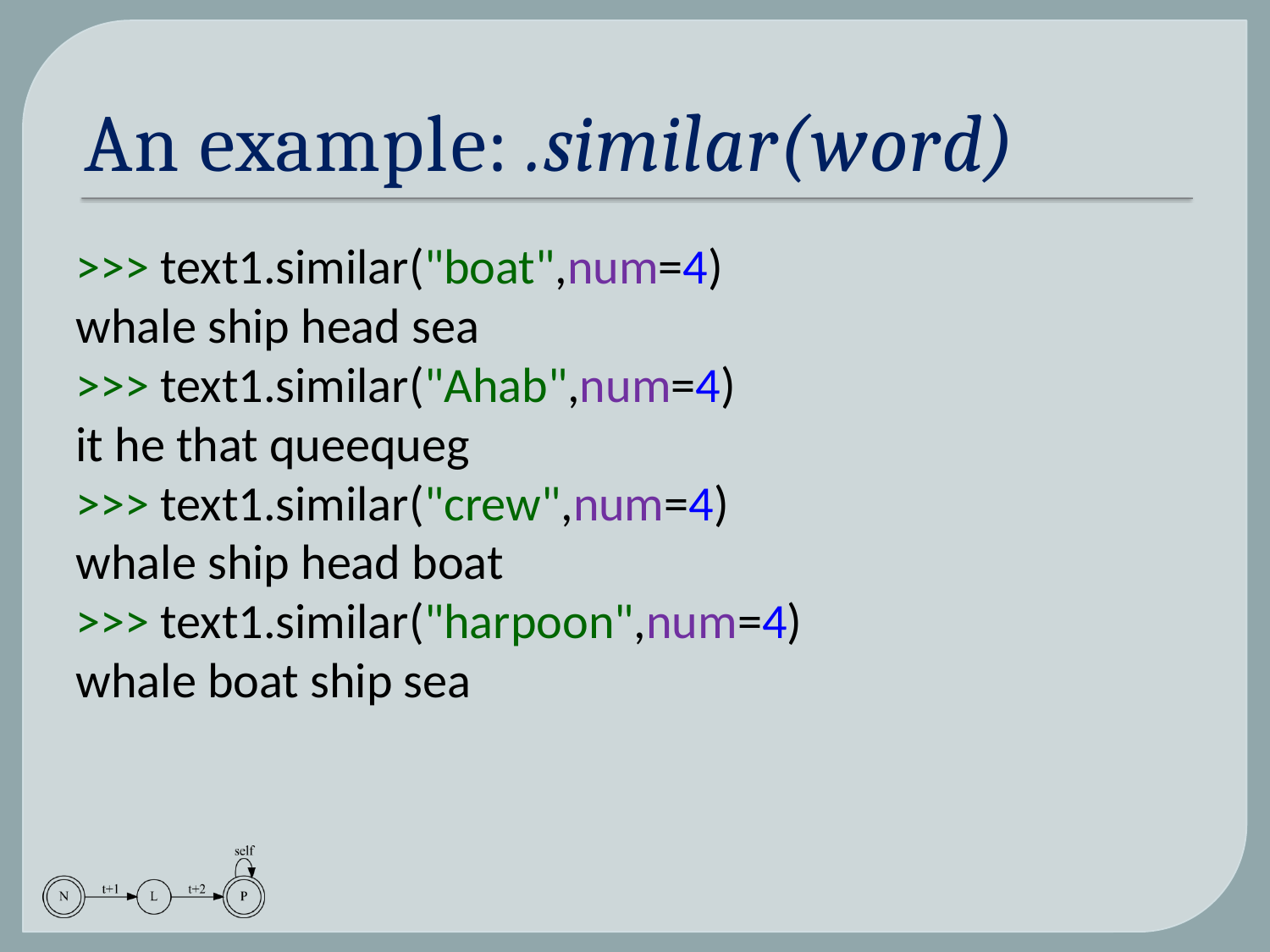

# An example: .similar(word)
>>> text1.similar("boat",num=4)
whale ship head sea
>>> text1.similar("Ahab",num=4)
it he that queequeg
>>> text1.similar("crew",num=4)
whale ship head boat
>>> text1.similar("harpoon",num=4)
whale boat ship sea